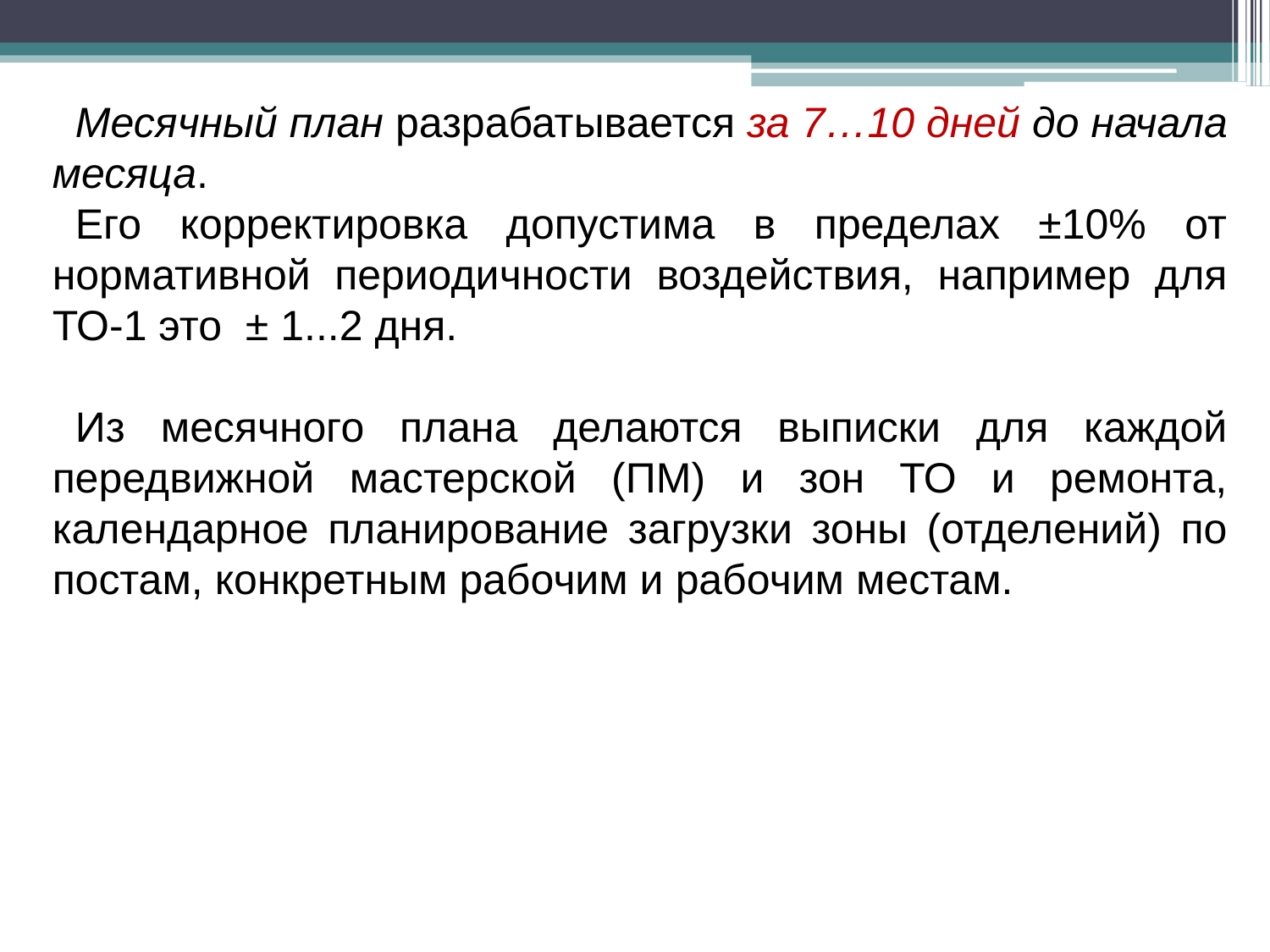

Месячный план разрабатывается за 7…10 дней до начала месяца.
Его корректировка допустима в пределах ±10% от нормативной периодичности воздействия, например для ТО-1 это  ± 1...2 дня.

Из месячного плана делаются выписки для каждой передвижной мастерской (ПМ) и зон ТО и ремонта, календарное планирование загрузки зоны (отделений) по постам, конкретным рабочим и рабочим местам.